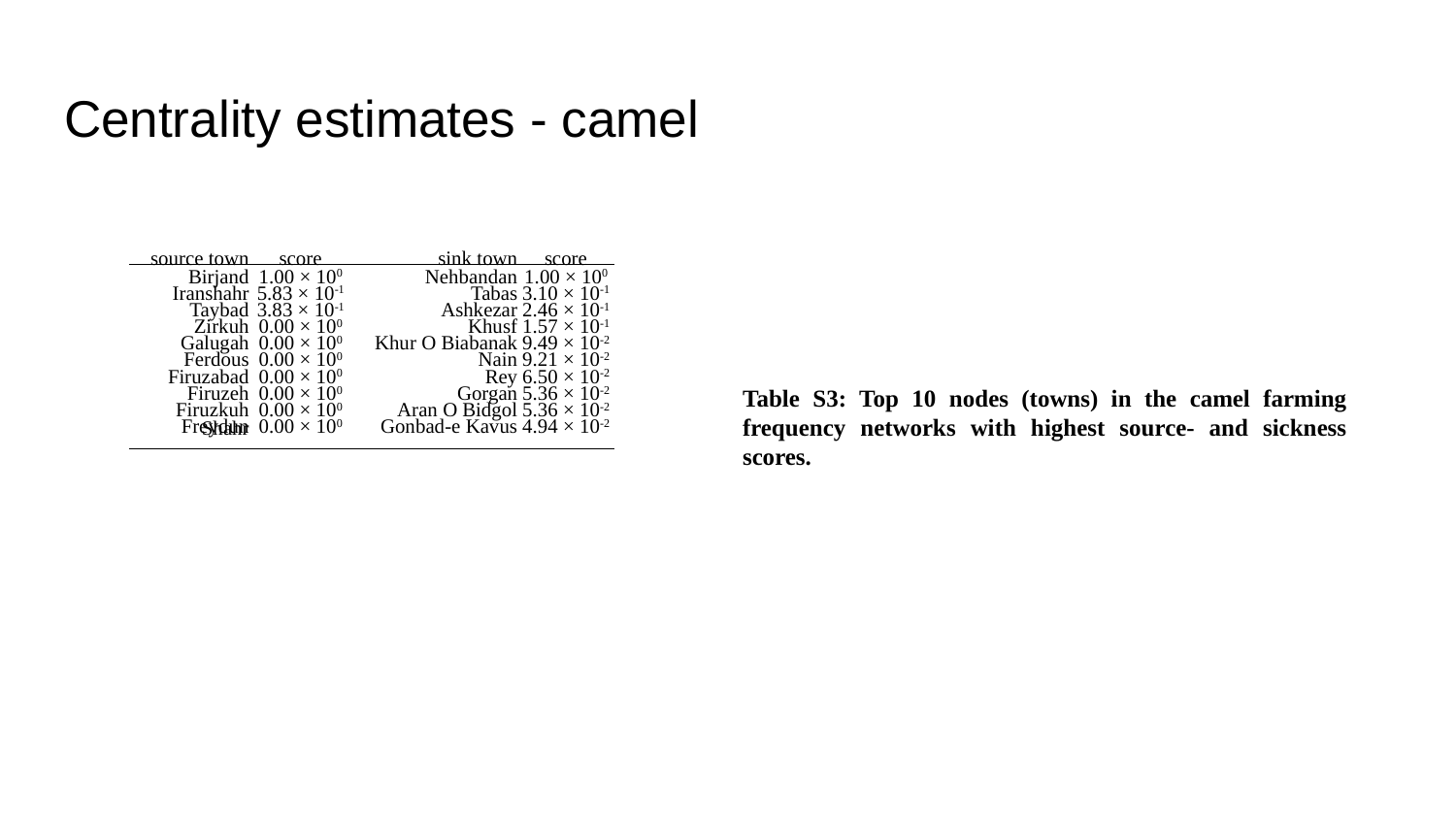

# Centrality estimates - camel
Table S3: Top 10 nodes (towns) in the camel farming frequency networks with highest source- and sickness scores.
| source town | score | sink town | score |
| --- | --- | --- | --- |
| Birjand | 1.00 × 100 | Nehbandan | 1.00 × 100 |
| Iranshahr | 5.83 × 10-1 | Tabas | 3.10 × 10-1 |
| Taybad | 3.83 × 10-1 | Ashkezar | 2.46 × 10-1 |
| Zirkuh | 0.00 × 100 | Khusf | 1.57 × 10-1 |
| Galugah | 0.00 × 100 | Khur O Biabanak | 9.49 × 10-2 |
| Ferdous | 0.00 × 100 | Nain | 9.21 × 10-2 |
| Firuzabad | 0.00 × 100 | Rey | 6.50 × 10-2 |
| Firuzeh | 0.00 × 100 | Gorgan | 5.36 × 10-2 |
| Firuzkuh | 0.00 × 100 | Aran O Bidgol | 5.36 × 10-2 |
| Freydun Shahr | 0.00 × 100 | Gonbad-e Kavus | 4.94 × 10-2 |